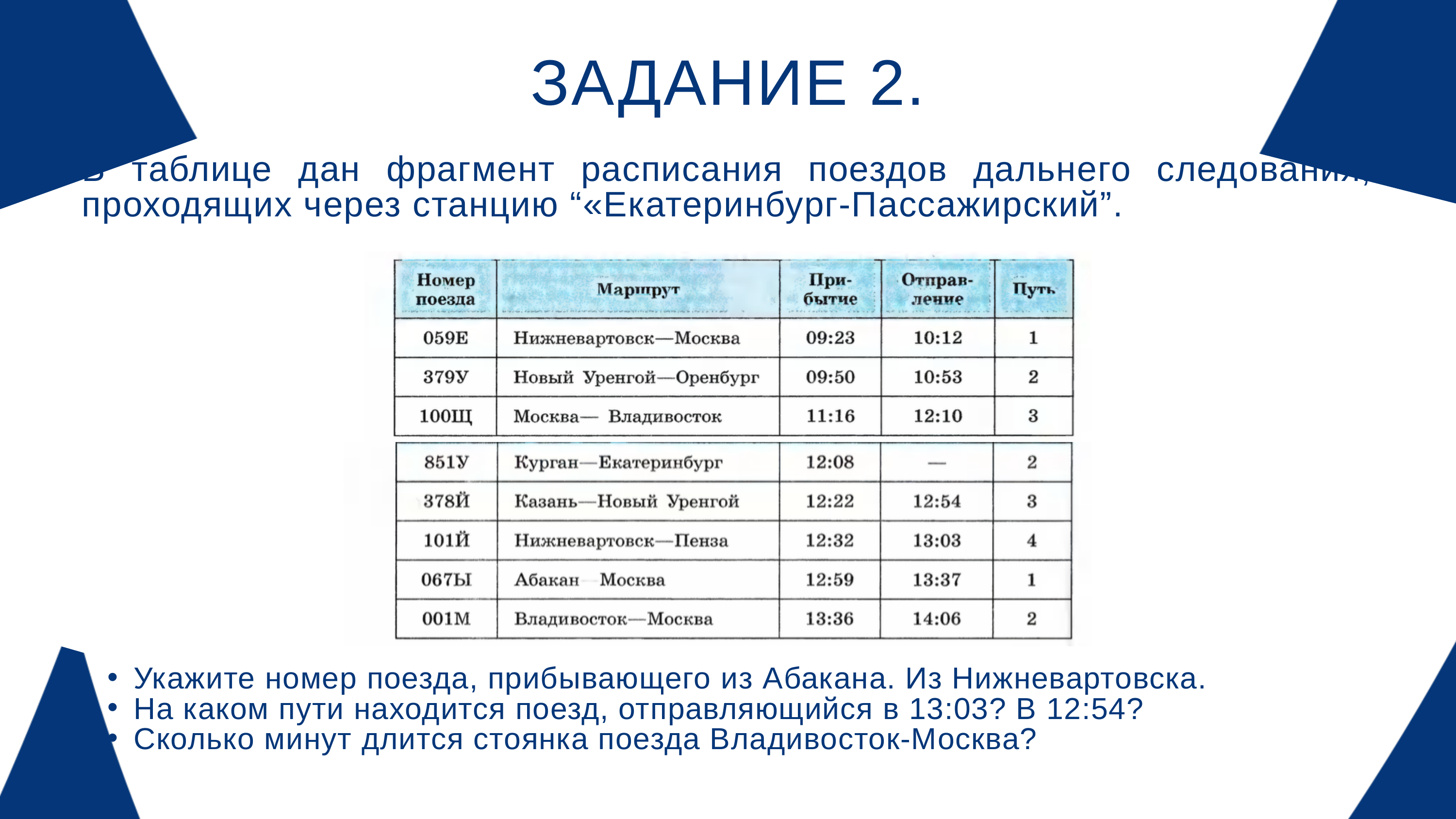

ЗАДАНИЕ 2.
В таблице дан фрагмент расписания поездов дальнего следования, проходящих через станцию “«Екатеринбург-Пассажирский”.

Укажите номер поезда, прибывающего из Абакана. Из Нижневартовска.
На каком пути находится поезд, отправляющийся в 13:03? В 12:54?
Сколько минут длится стоянка поезда Владивосток-Москва?